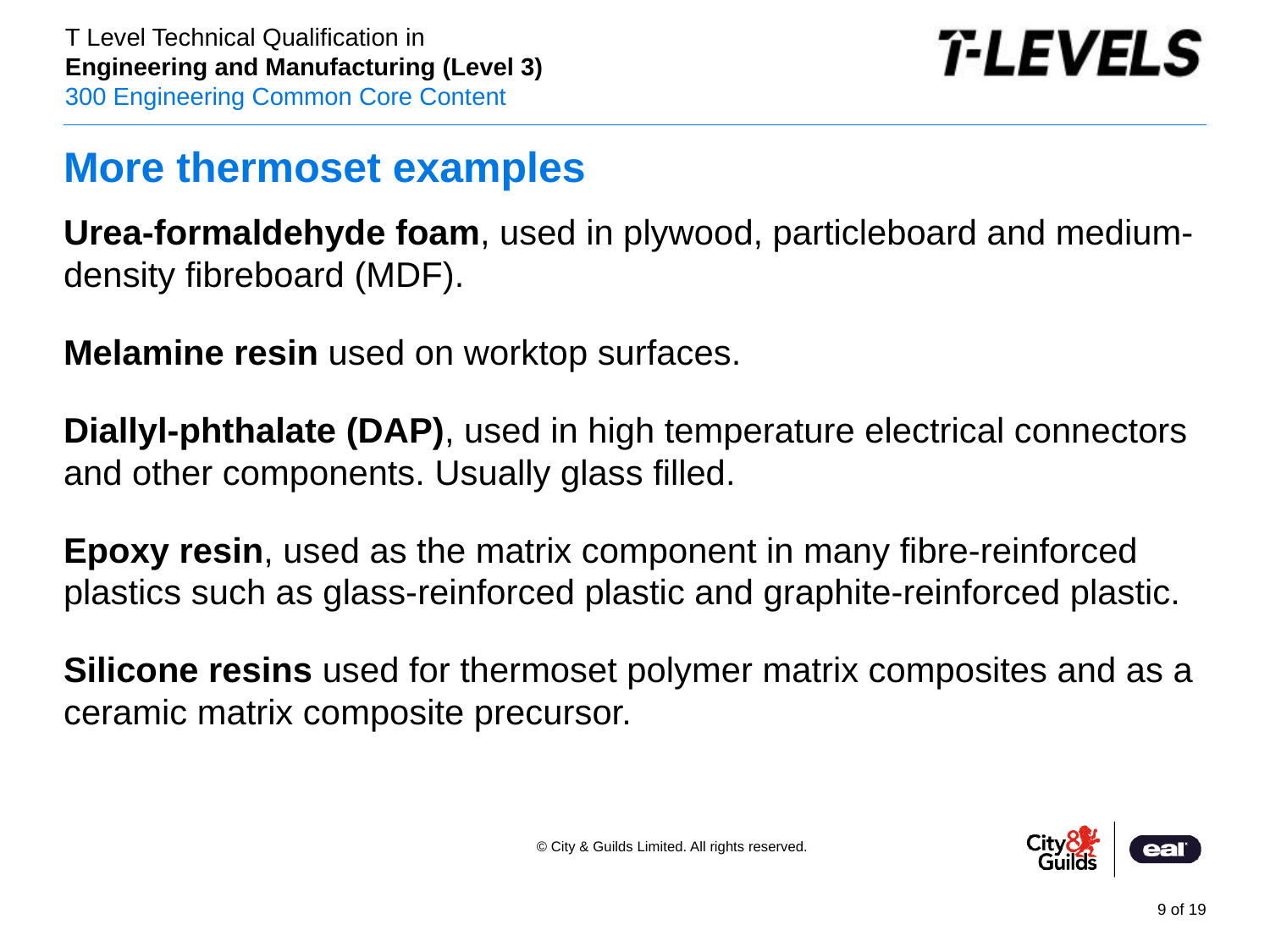

# More thermoset examples
Urea-formaldehyde foam, used in plywood, particleboard and medium-density fibreboard (MDF).
Melamine resin used on worktop surfaces.
Diallyl-phthalate (DAP), used in high temperature electrical connectors and other components. Usually glass filled.
Epoxy resin, used as the matrix component in many fibre-reinforced plastics such as glass-reinforced plastic and graphite-reinforced plastic.
Silicone resins used for thermoset polymer matrix composites and as a ceramic matrix composite precursor.